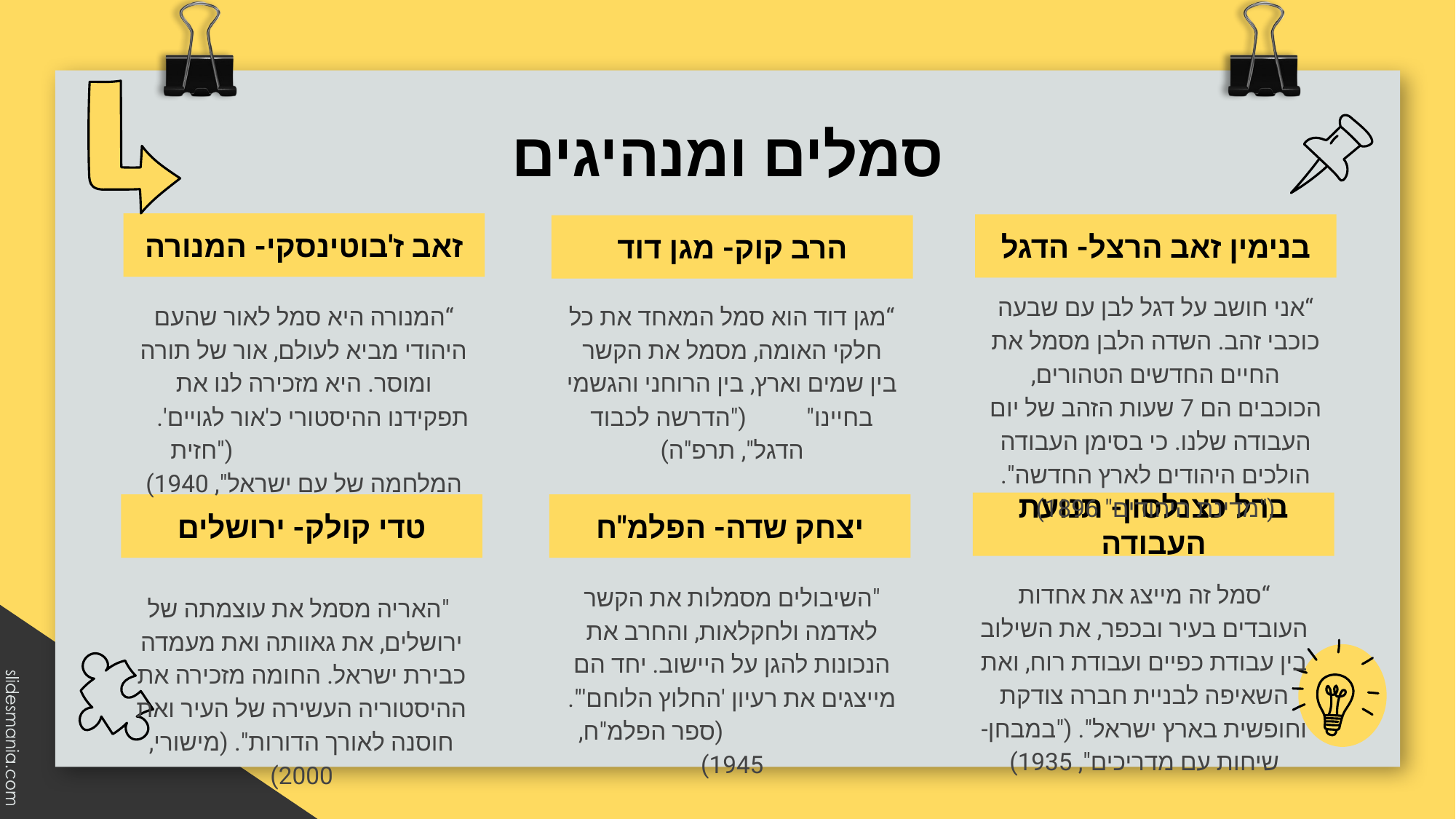

# סמלים ומנהיגים
זאב ז'בוטינסקי- המנורה
בנימין זאב הרצל- הדגל
הרב קוק- מגן דוד
“אני חושב על דגל לבן עם שבעה כוכבי זהב. השדה הלבן מסמל את החיים החדשים הטהורים, הכוכבים הם 7 שעות הזהב של יום העבודה שלנו. כי בסימן העבודה הולכים היהודים לארץ החדשה". ("מדינת היהודים" 1896)
“המנורה היא סמל לאור שהעם היהודי מביא לעולם, אור של תורה ומוסר. היא מזכירה לנו את תפקידנו ההיסטורי כ'אור לגויים'.                                      ("חזית המלחמה של עם ישראל", 1940)

“מגן דוד הוא סמל המאחד את כל חלקי האומה, מסמל את הקשר בין שמים וארץ, בין הרוחני והגשמי בחיינו"          ("הדרשה לכבוד הדגל", תרפ"ה)
ברל כצנלסון- תנועת העבודה
טדי קולק- ירושלים
יצחק שדה- הפלמ"ח
“סמל זה מייצג את אחדות העובדים בעיר ובכפר, את השילוב בין עבודת כפיים ועבודת רוח, ואת השאיפה לבניית חברה צודקת וחופשית בארץ ישראל". ("במבחן- שיחות עם מדריכים", 1935)
"השיבולים מסמלות את הקשר לאדמה ולחקלאות, והחרב את הנכונות להגן על היישוב. יחד הם מייצגים את רעיון 'החלוץ הלוחם'".                            (ספר הפלמ"ח, 1945)

 "האריה מסמל את עוצמתה של ירושלים, את גאוותה ואת מעמדה כבירת ישראל. החומה מזכירה את ההיסטוריה העשירה של העיר ואת חוסנה לאורך הדורות". (מישורי, 2000)